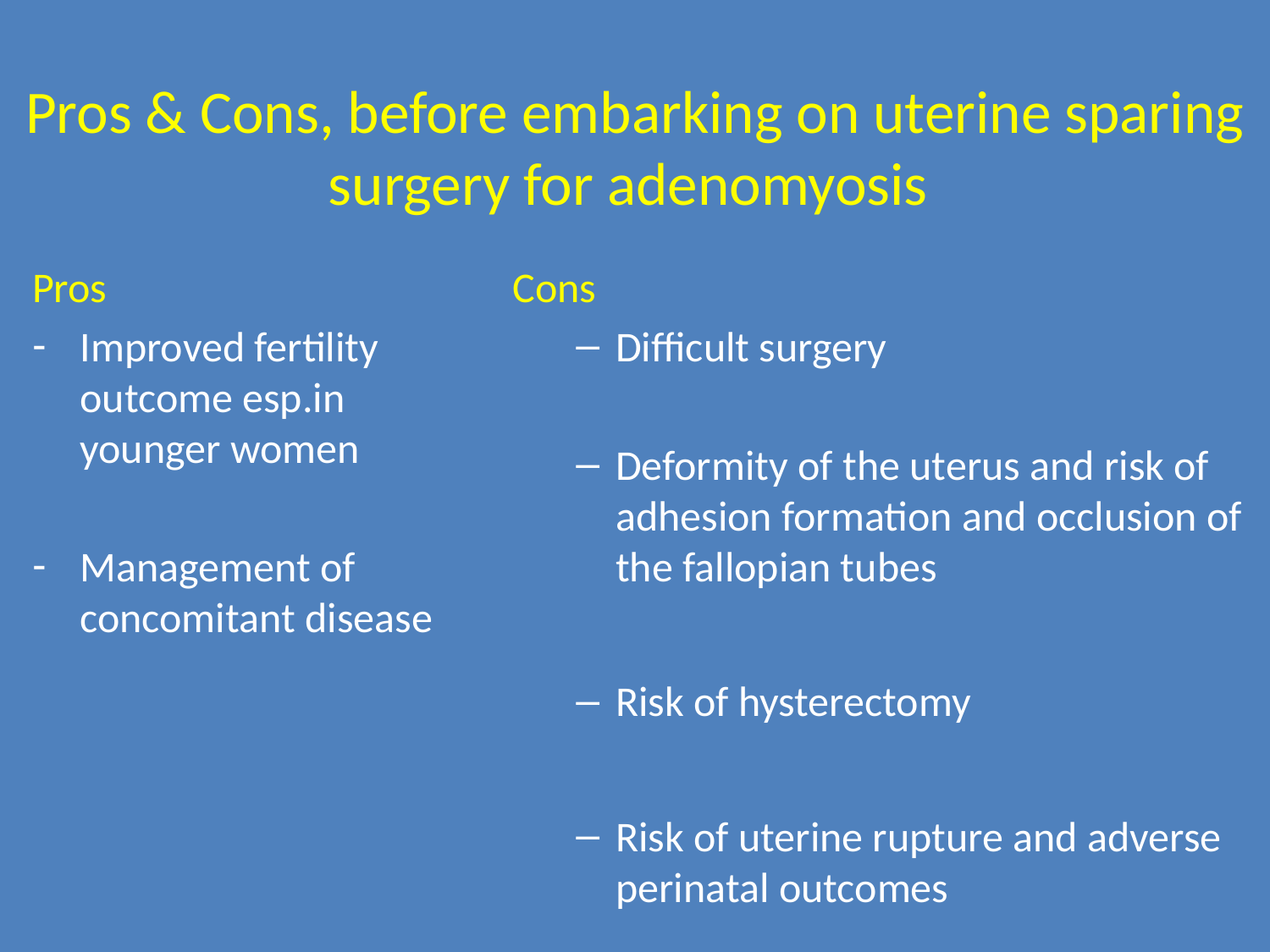

# Pros & Cons, before embarking on uterine sparing surgery for adenomyosis
Pros
Improved fertility outcome esp.in younger women

Management of concomitant disease
Cons
Difficult surgery

Deformity of the uterus and risk of adhesion formation and occlusion of the fallopian tubes

Risk of hysterectomy

Risk of uterine rupture and adverse perinatal outcomes